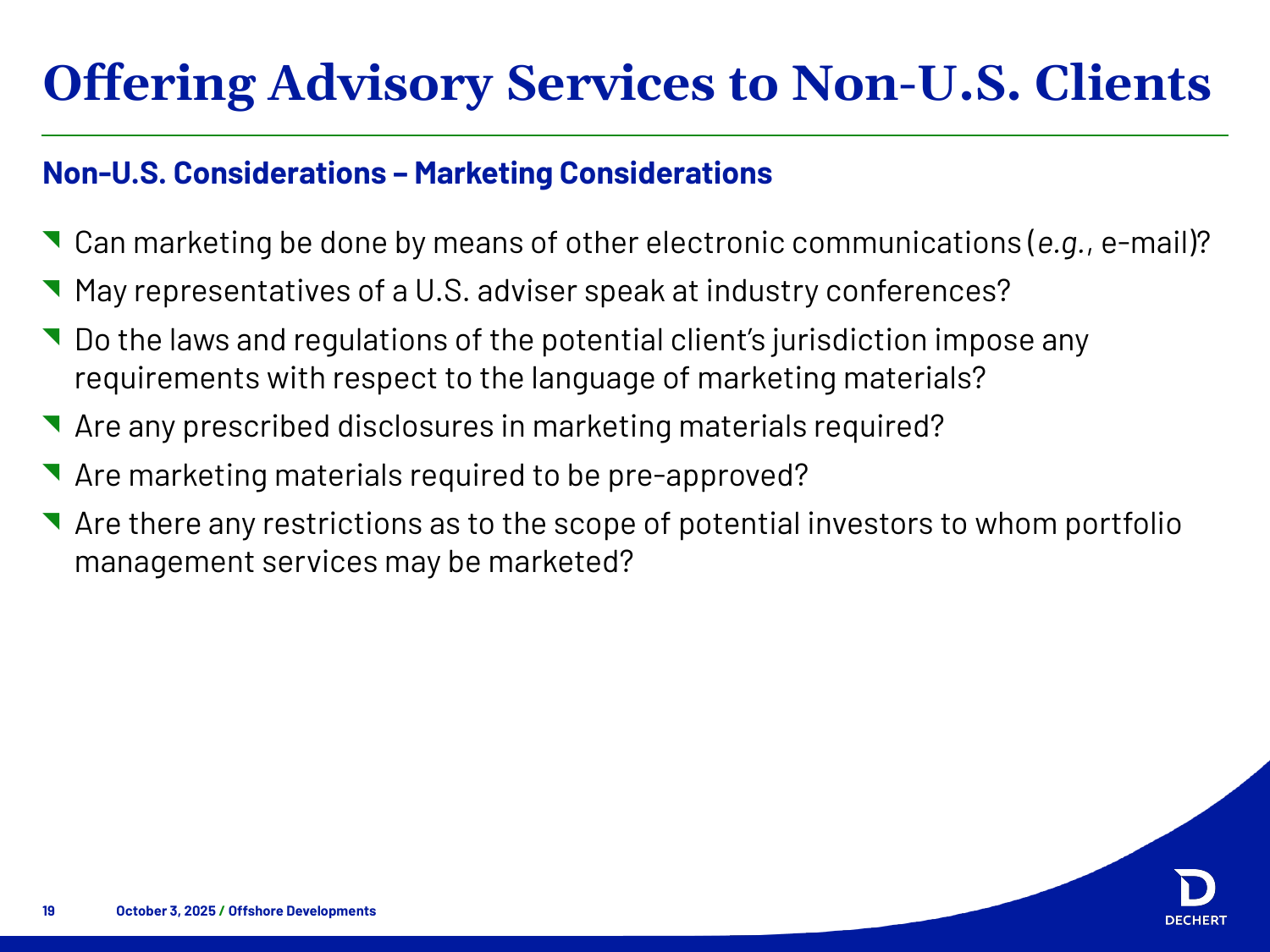

# Offering Advisory Services to Non-U.S. Clients
Non-U.S. Considerations – Marketing Considerations
Can marketing be done by means of other electronic communications (e.g., e-mail)?
May representatives of a U.S. adviser speak at industry conferences?
Do the laws and regulations of the potential client’s jurisdiction impose any requirements with respect to the language of marketing materials?
Are any prescribed disclosures in marketing materials required?
Are marketing materials required to be pre-approved?
Are there any restrictions as to the scope of potential investors to whom portfolio management services may be marketed?
19
19
October 3, 2025 / Offshore Developments